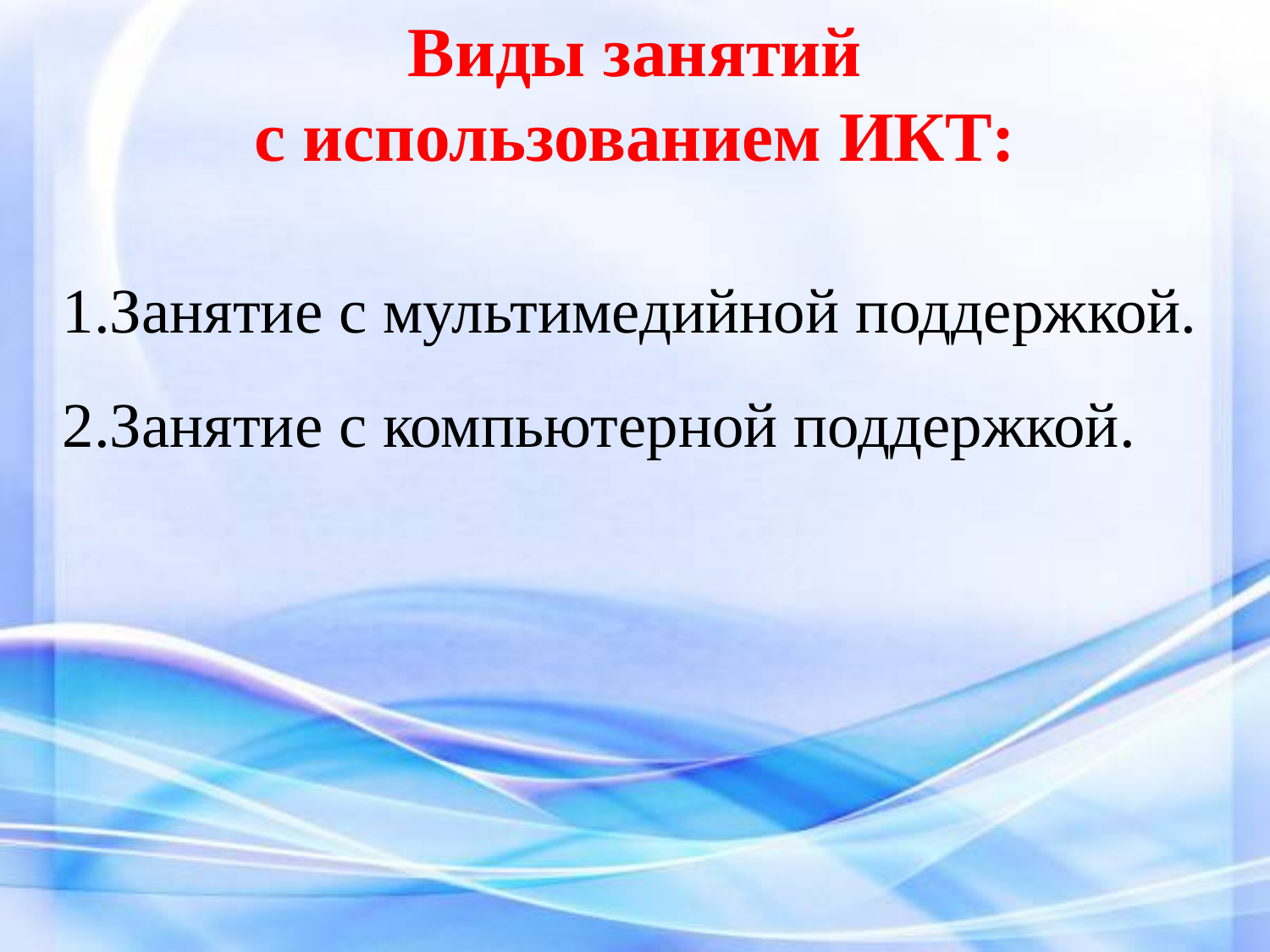

Виды занятий
с использованием ИКТ:
Занятие с мультимедийной поддержкой.
Занятие с компьютерной поддержкой.